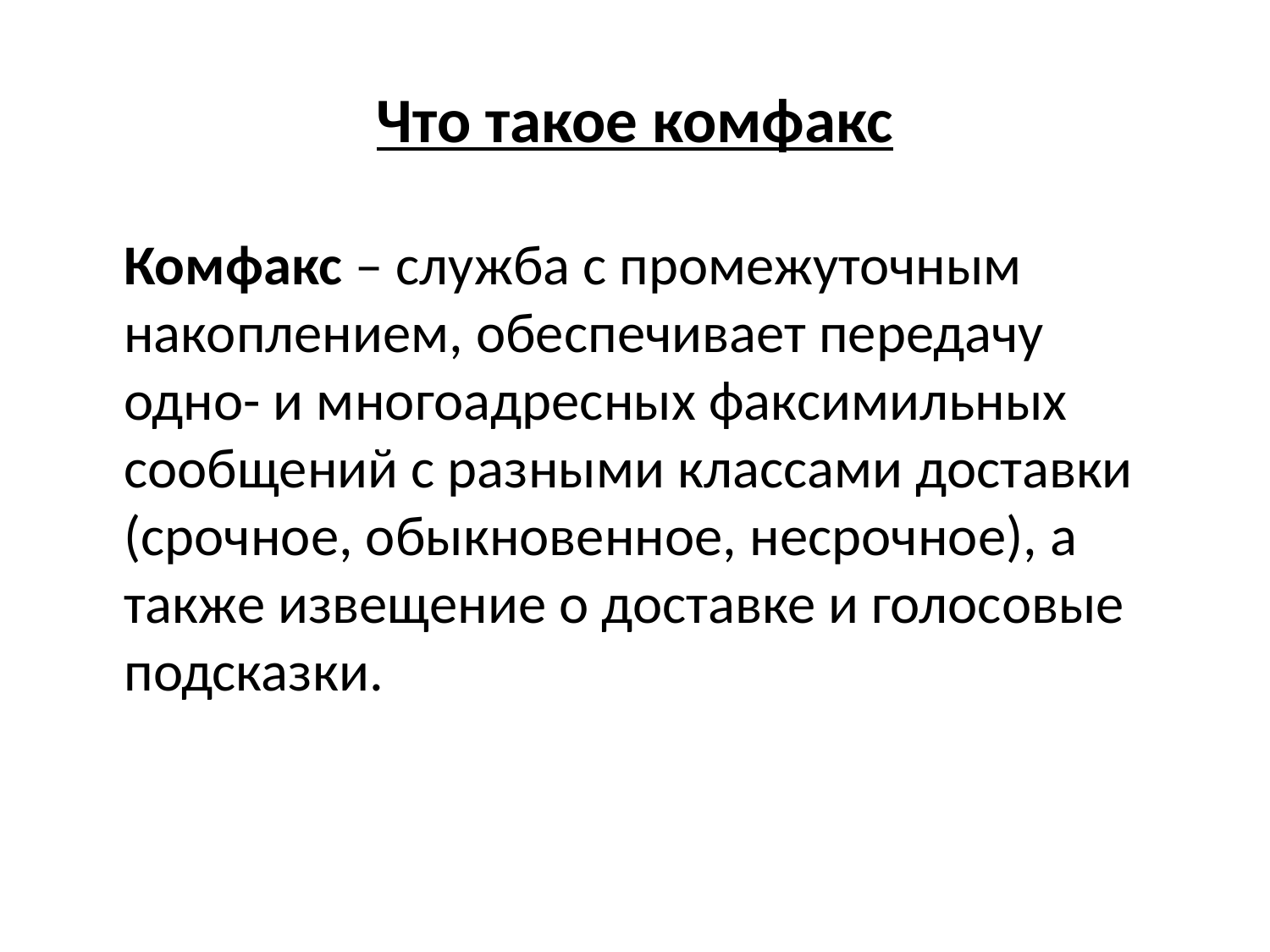

# Что такое комфакс
	Комфакс – служба с промежуточным накоплением, обеспечивает передачу одно- и многоадресных факсимильных сообщений с разными классами доставки (срочное, обыкновенное, несрочное), а также извещение о доставке и голосовые подсказки.